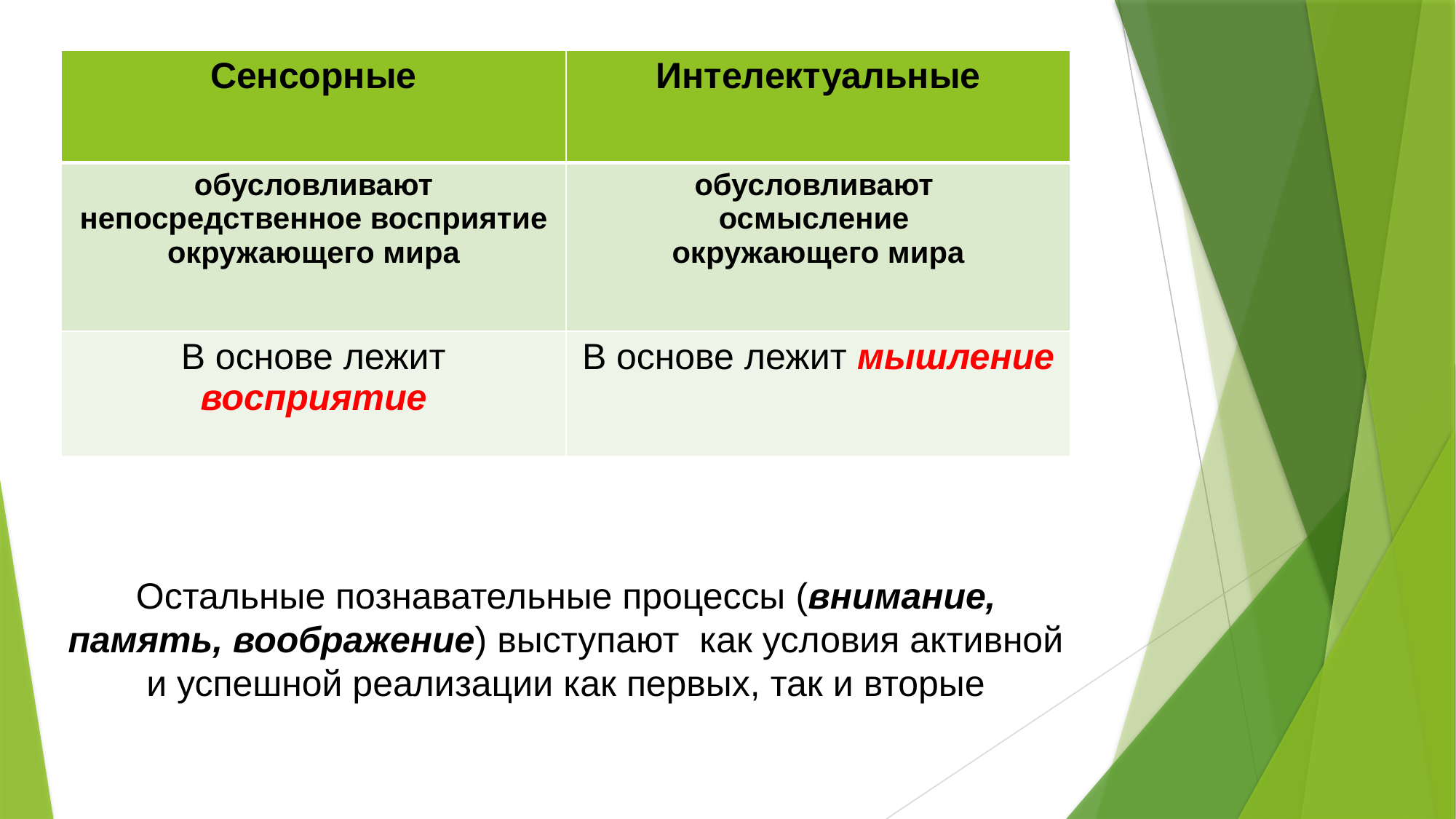

| Сенсорные | Интелектуальные |
| --- | --- |
| обусловливают непосредственное восприятие окружающего мира | обусловливают осмысление окружающего мира |
| В основе лежит восприятие | В основе лежит мышление |

Остальные познавательные процессы (внимание, память, воображение) выступают  как условия активной и успешной реализации как первых, так и вторые